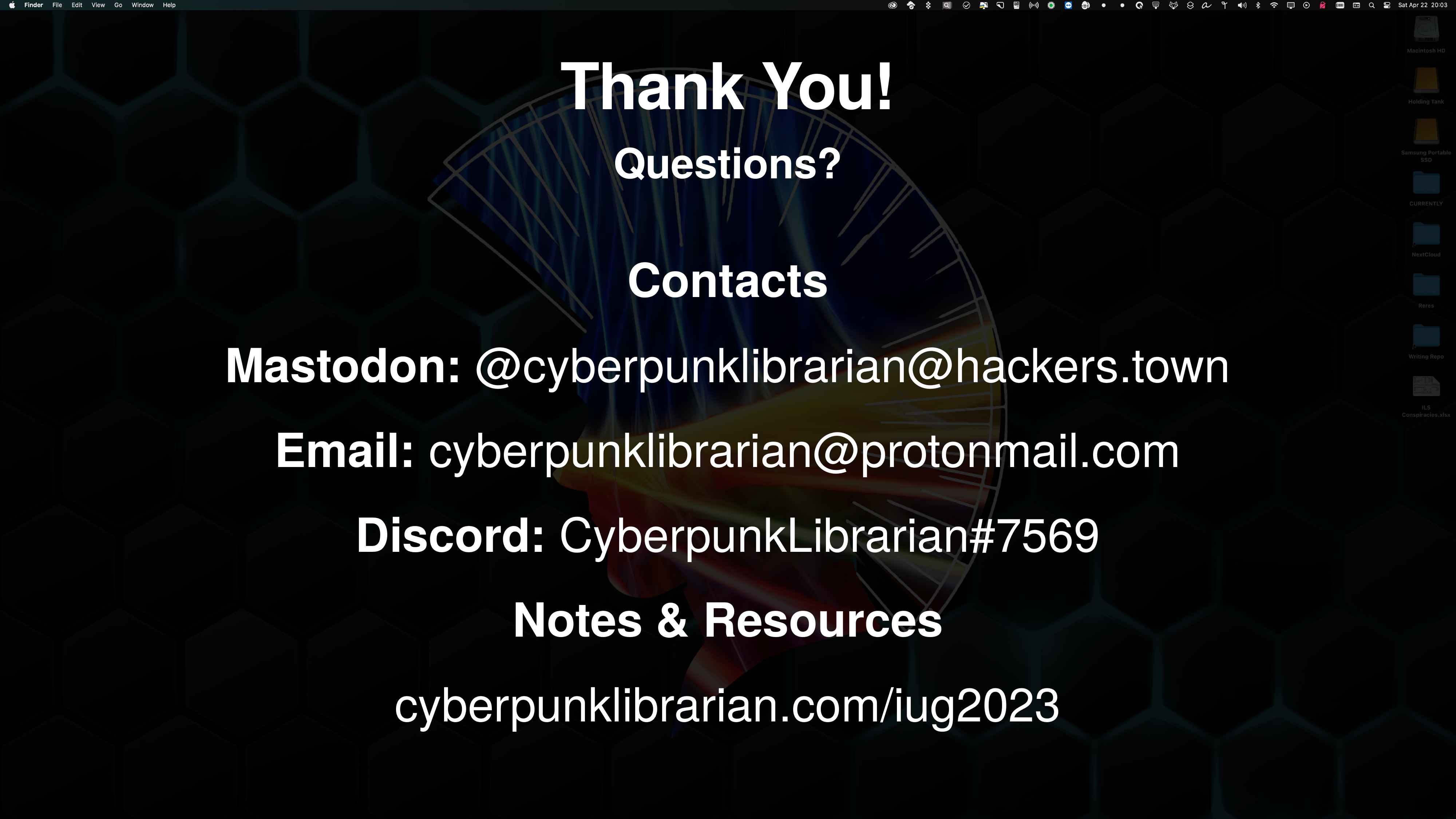

# Thank You!
Questions?
Contacts
Mastodon: @cyberpunklibrarian@hackers.town
Email: cyberpunklibrarian@protonmail.com
Discord: CyberpunkLibrarian#7569
Notes & Resources
cyberpunklibrarian.com/iug2023